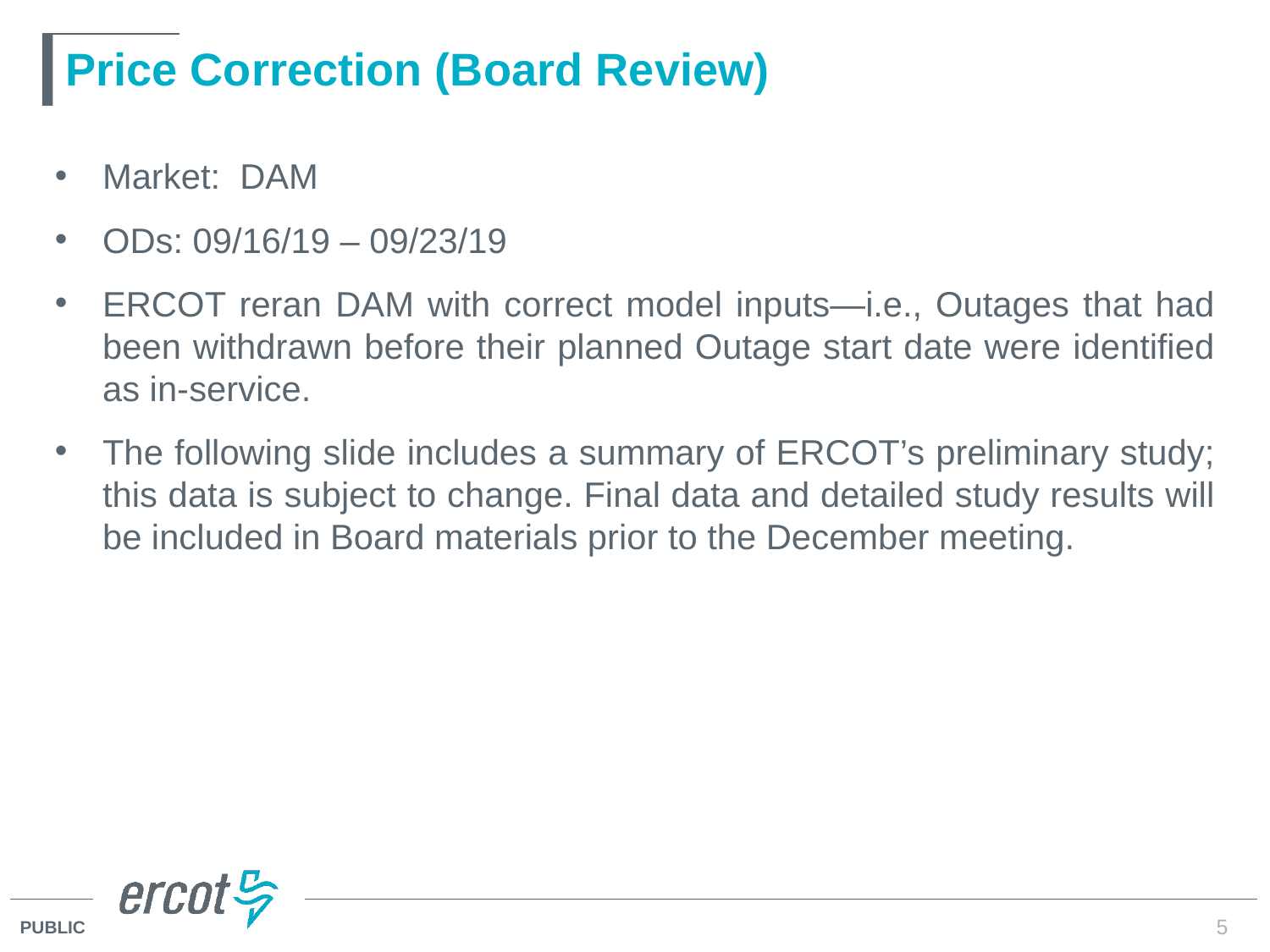

# Price Correction (Board Review)
Market:  DAM
ODs: 09/16/19 – 09/23/19
ERCOT reran DAM with correct model inputs—i.e., Outages that had been withdrawn before their planned Outage start date were identified as in-service.
The following slide includes a summary of ERCOT’s preliminary study; this data is subject to change. Final data and detailed study results will be included in Board materials prior to the December meeting.

5